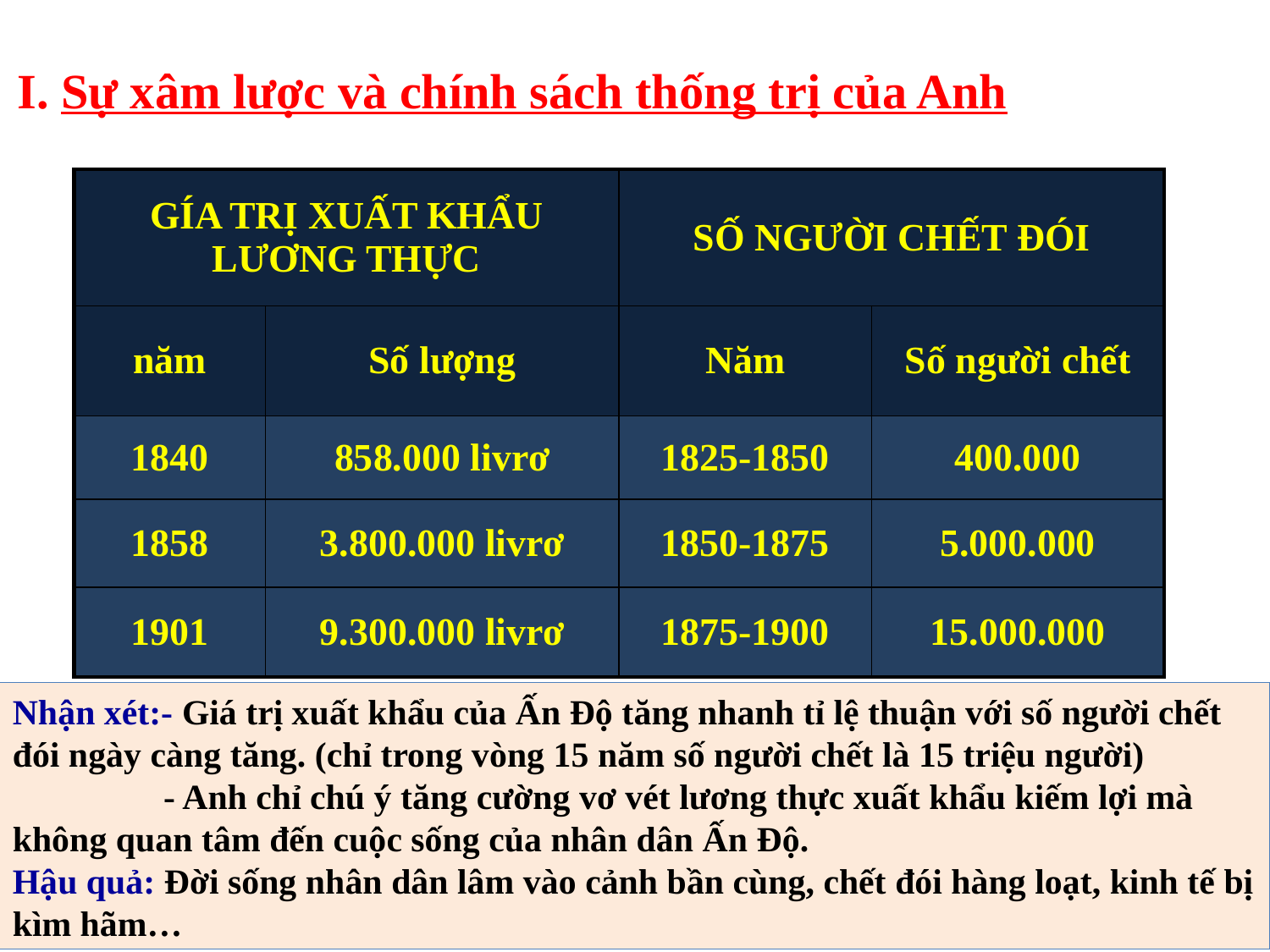

I. Sự xâm lược và chính sách thống trị của Anh
| GÍA TRỊ XUẤT KHẨU LƯƠNG THỰC |  | SỐ NGƯỜI CHẾT ĐÓI |  |
| --- | --- | --- | --- |
| năm | Số lượng | Năm | Số người chết |
| 1840 | 858.000 livrơ | 1825-1850 | 400.000 |
| 1858 | 3.800.000 livrơ | 1850-1875 | 5.000.000 |
| 1901 | 9.300.000 livrơ | 1875-1900 | 15.000.000 |
Nhận xét:- Giá trị xuất khẩu của Ấn Độ tăng nhanh tỉ lệ thuận với số người chết đói ngày càng tăng. (chỉ trong vòng 15 năm số người chết là 15 triệu người)
                 - Anh chỉ chú ý tăng cường vơ vét lương thực xuất khẩu kiếm lợi mà không quan tâm đến cuộc sống của nhân dân Ấn Độ.
Hậu quả: Đời sống nhân dân lâm vào cảnh bần cùng, chết đói hàng loạt, kinh tế bị kìm hãm…
Qua bảng thống kê trên, em có nhận xét gì về chính sách thống trị của Anh và hậu quả của nó đối với Ấn Độ?